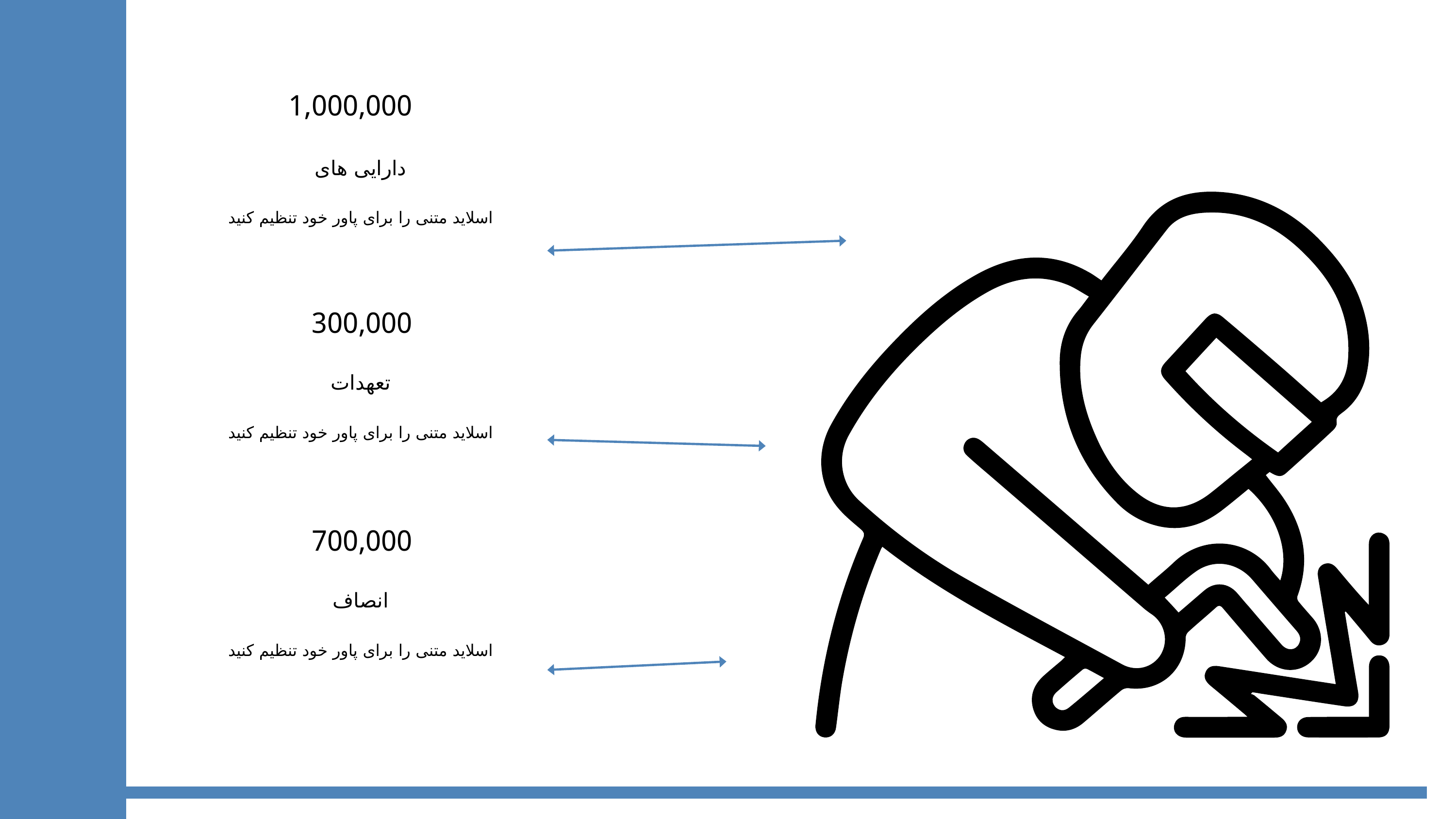

1,000,000

دارایی های

اسلاید متنی را برای پاور خود تنظیم کنید

300,000

تعهدات
اسلاید متنی را برای پاور خود تنظیم کنید

700,000

انصاف
اسلاید متنی را برای پاور خود تنظیم کنید